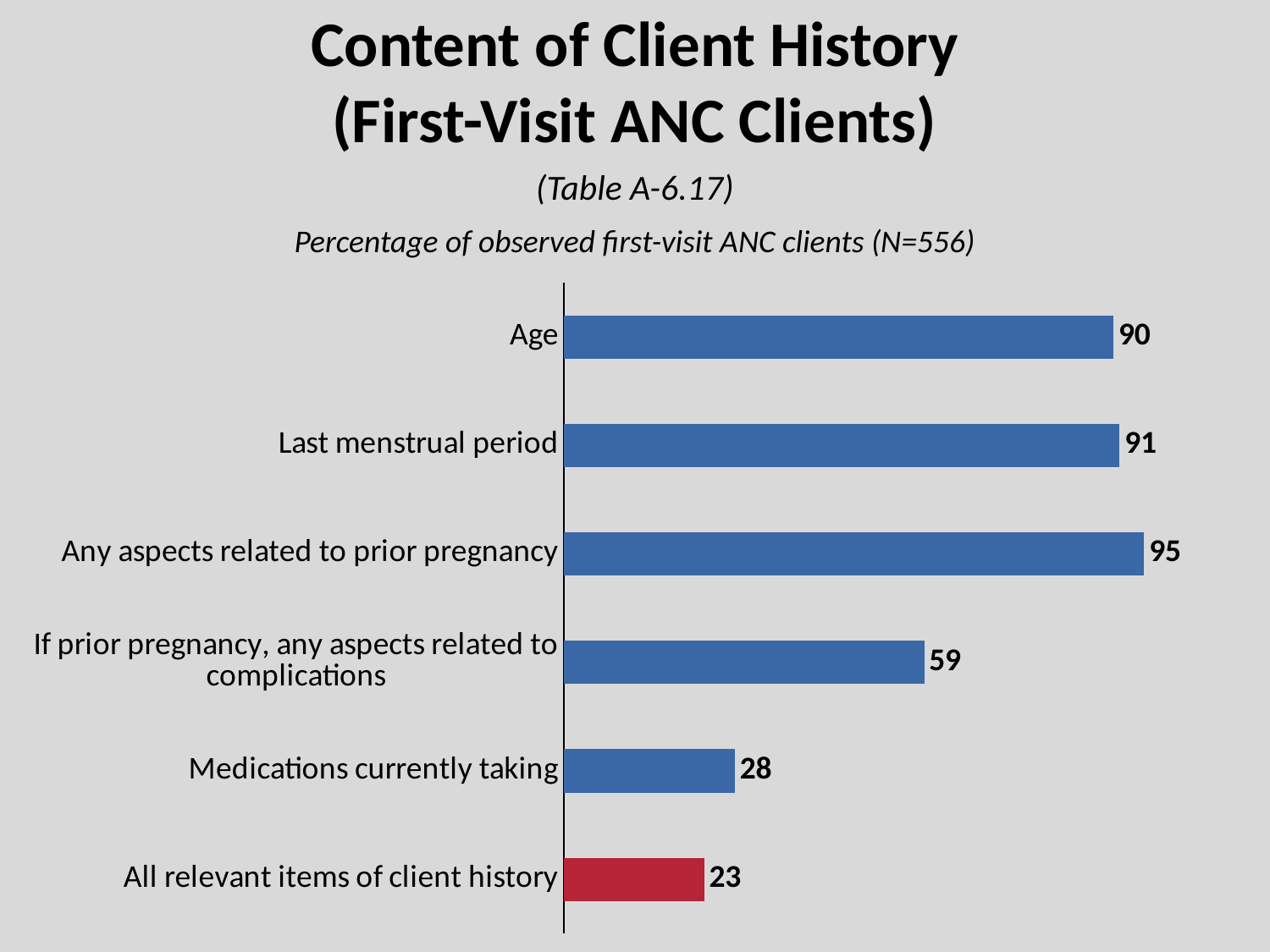

# Content of Client History (First-Visit ANC Clients)
(Table A-6.17)
Percentage of observed first-visit ANC clients (N=556)

### Chart

| Category | Series 1 |
|---|---|
| All relevant items of client history | 23.0 |
| Medications currently taking | 28.0 |
| If prior pregnancy, any aspects related to complications | 59.0 |
| Any aspects related to prior pregnancy | 95.0 |
| Last menstrual period | 91.0 |
| Age | 90.0 |